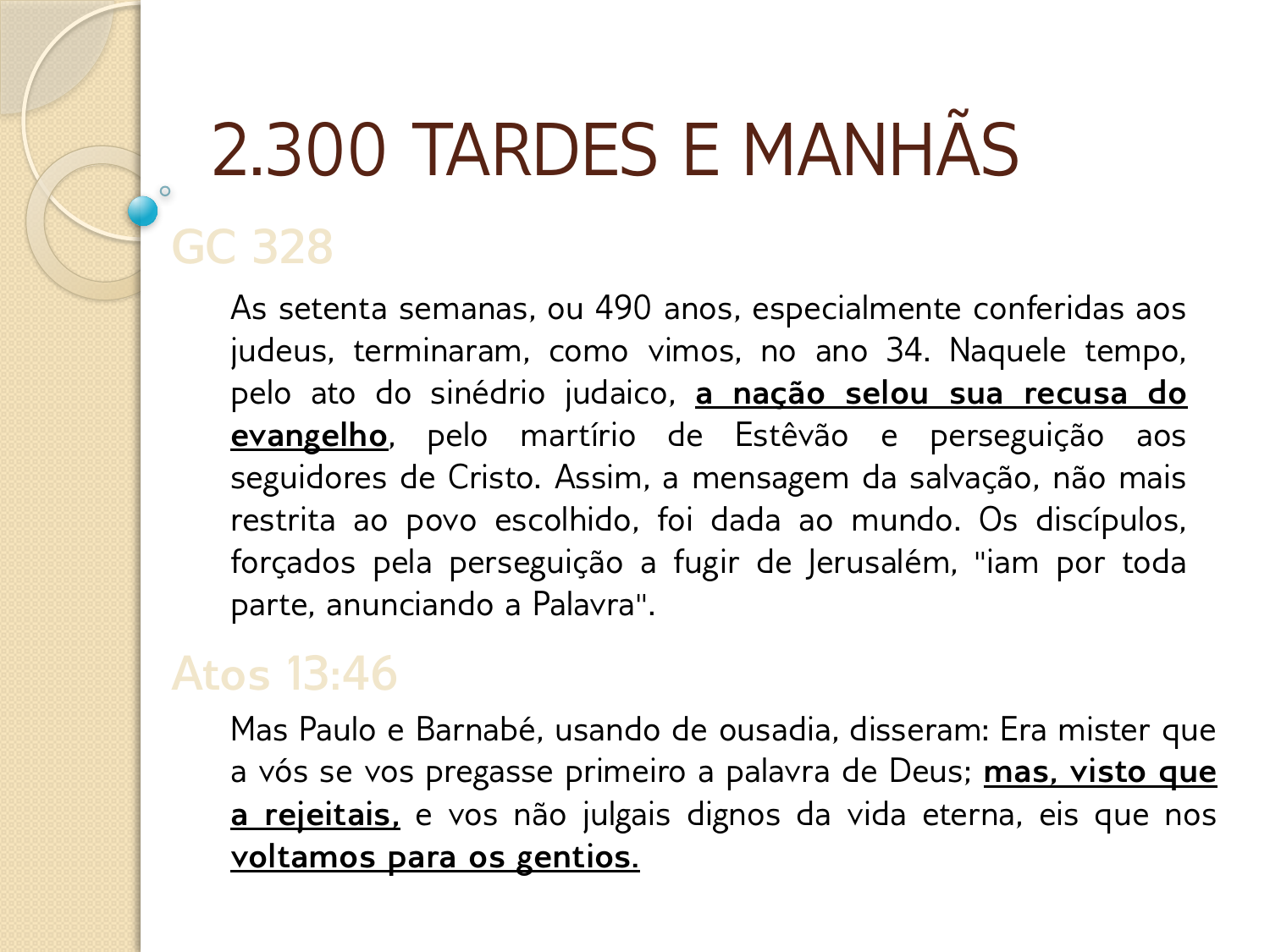

2.300 TARDES E MANHÃS
GC 328
As setenta semanas, ou 490 anos, especialmente conferidas aos judeus, terminaram, como vimos, no ano 34. Naquele tempo, pelo ato do sinédrio judaico, a nação selou sua recusa do evangelho, pelo martírio de Estêvão e perseguição aos seguidores de Cristo. Assim, a mensagem da salvação, não mais restrita ao povo escolhido, foi dada ao mundo. Os discípulos, forçados pela perseguição a fugir de Jerusalém, "iam por toda parte, anunciando a Palavra".
Atos 13:46
Mas Paulo e Barnabé, usando de ousadia, disseram: Era mister que a vós se vos pregasse primeiro a palavra de Deus; mas, visto que a rejeitais, e vos não julgais dignos da vida eterna, eis que nos voltamos para os gentios.